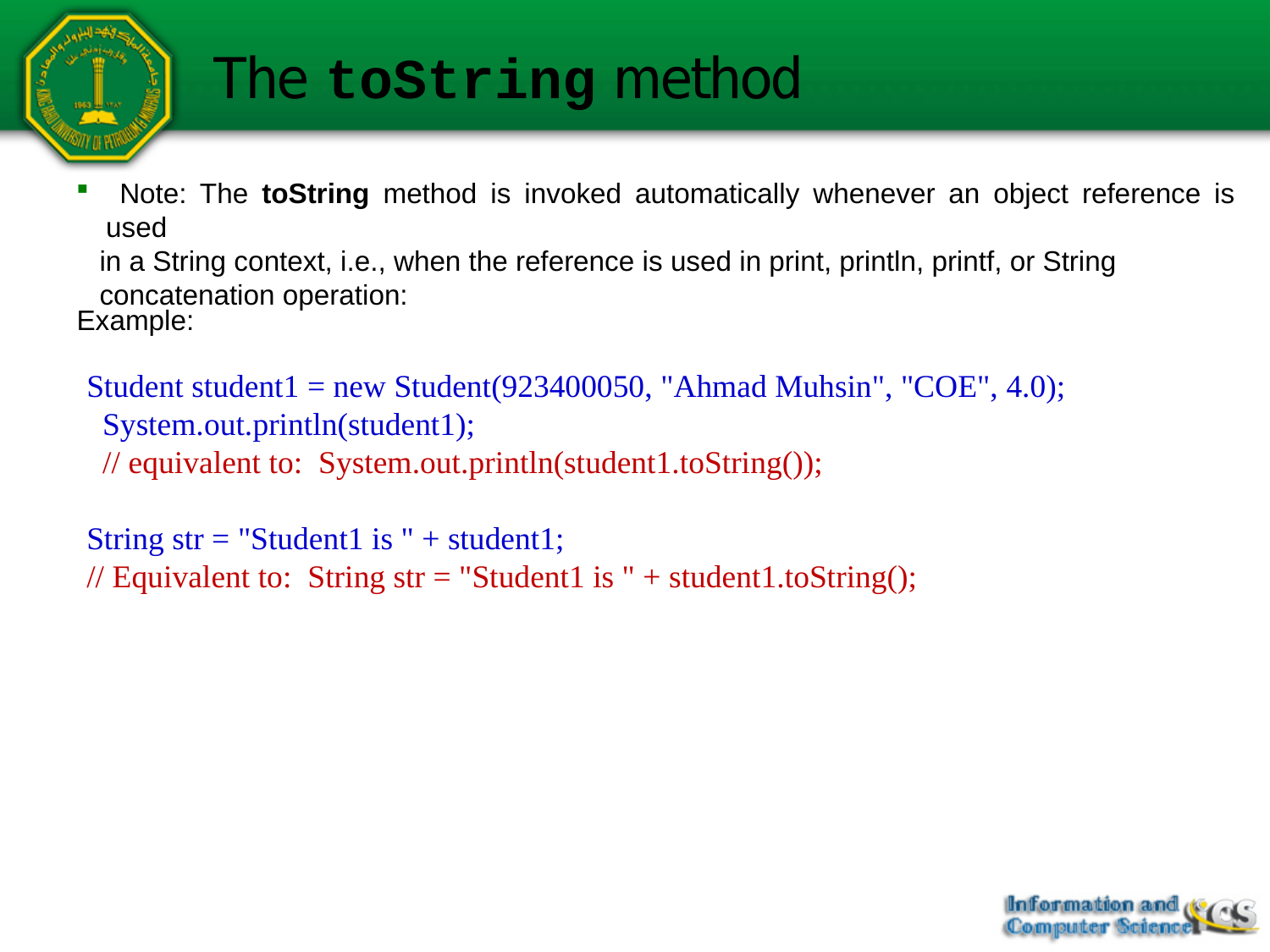

# The toString method
 Note: The toString method is invoked automatically whenever an object reference is used
   in a String context, i.e., when the reference is used in print, println, printf, or String
   concatenation operation:
Example:
Student student1 = new Student(923400050, "Ahmad Muhsin", "COE", 4.0);
  System.out.println(student1);
  // equivalent to:  System.out.println(student1.toString());

String str = "Student1 is " + student1;
// Equivalent to:  String str = "Student1 is " + student1.toString();